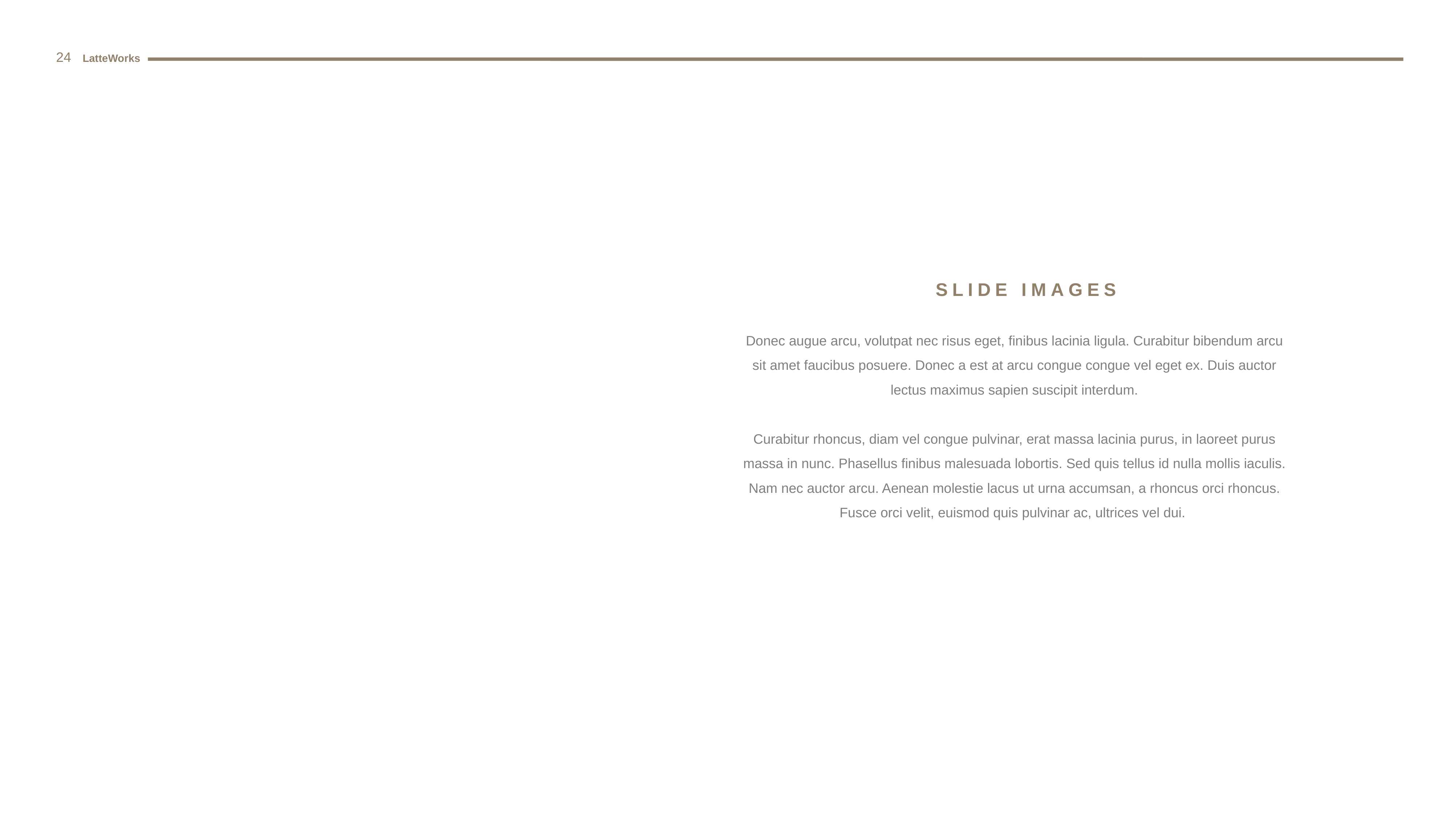

24   LatteWorks

SLIDE IMAGES
Donec augue arcu, volutpat nec risus eget, finibus lacinia ligula. Curabitur bibendum arcu sit amet faucibus posuere. Donec a est at arcu congue congue vel eget ex. Duis auctor lectus maximus sapien suscipit interdum.

Curabitur rhoncus, diam vel congue pulvinar, erat massa lacinia purus, in laoreet purus massa in nunc. Phasellus finibus malesuada lobortis. Sed quis tellus id nulla mollis iaculis. Nam nec auctor arcu. Aenean molestie lacus ut urna accumsan, a rhoncus orci rhoncus. Fusce orci velit, euismod quis pulvinar ac, ultrices vel dui.